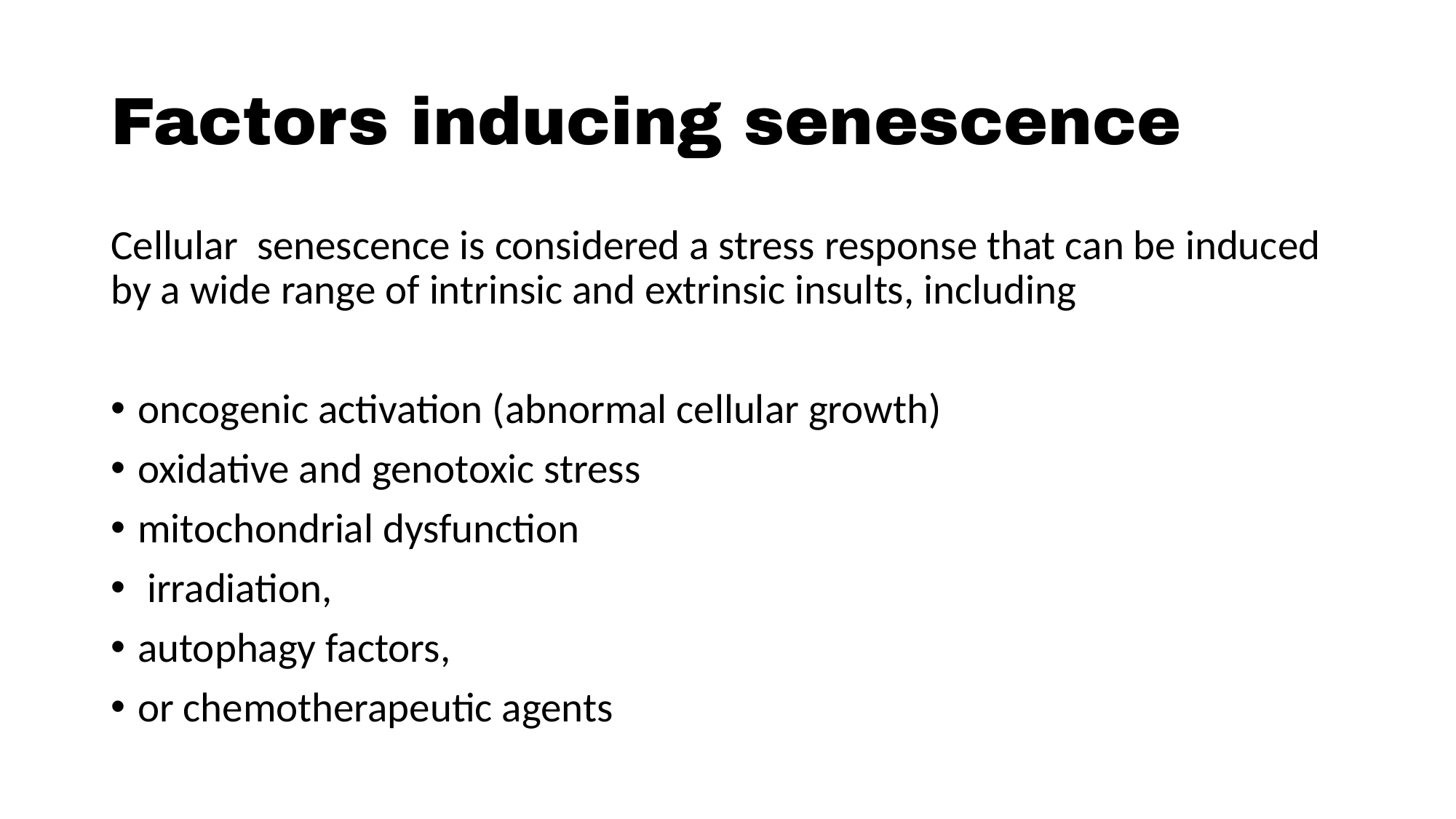

# Factors inducing senescence
Cellular  senescence is considered a stress response that can be induced by a wide range of intrinsic and extrinsic insults, including

oncogenic activation (abnormal cellular growth)
oxidative and genotoxic stress
mitochondrial dysfunction
 irradiation,
autophagy factors,
or chemotherapeutic agents